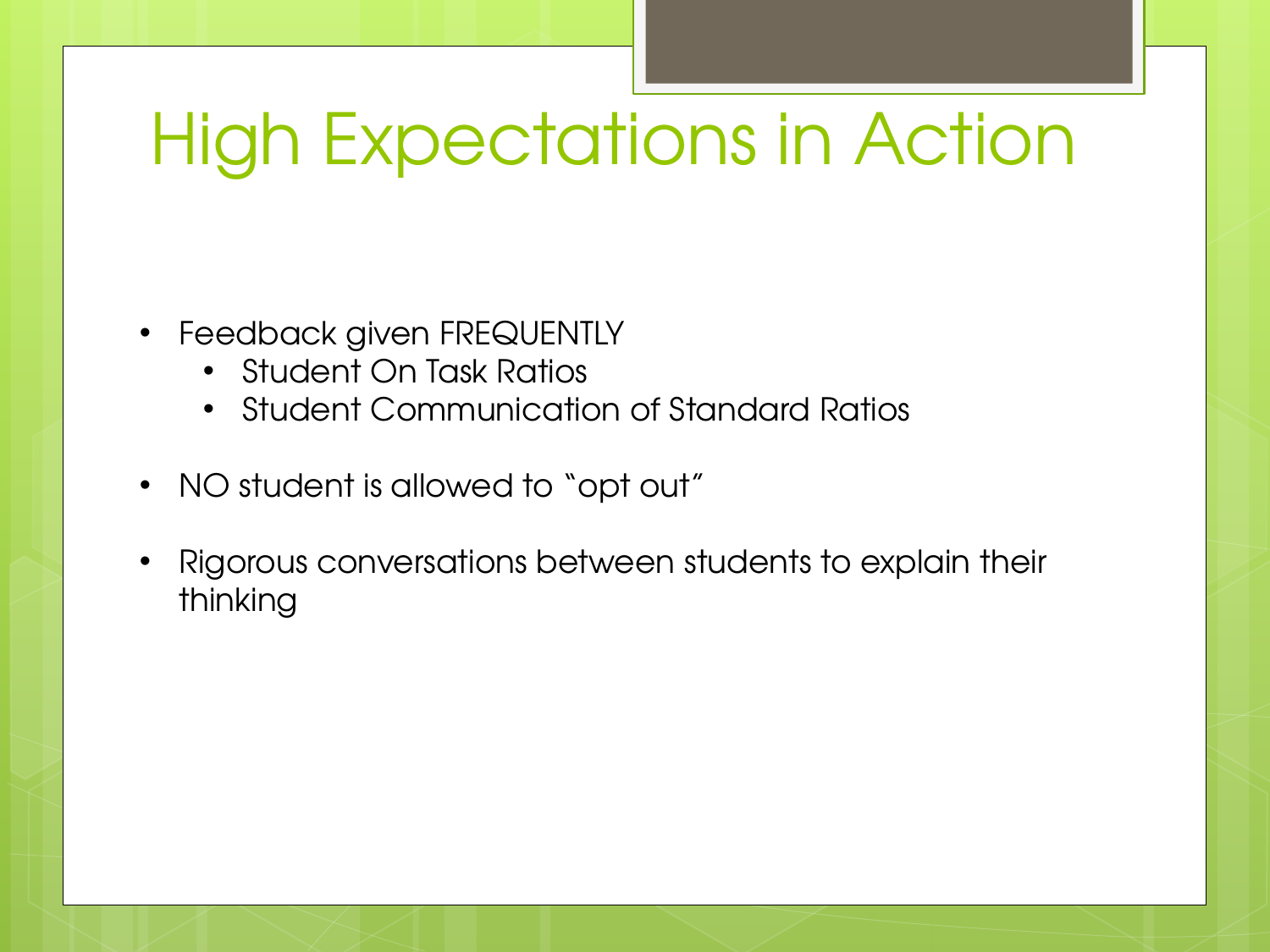

# High Expectations in Action
Feedback given FREQUENTLY
Student On Task Ratios
Student Communication of Standard Ratios

NO student is allowed to “opt out”

Rigorous conversations between students to explain their thinking